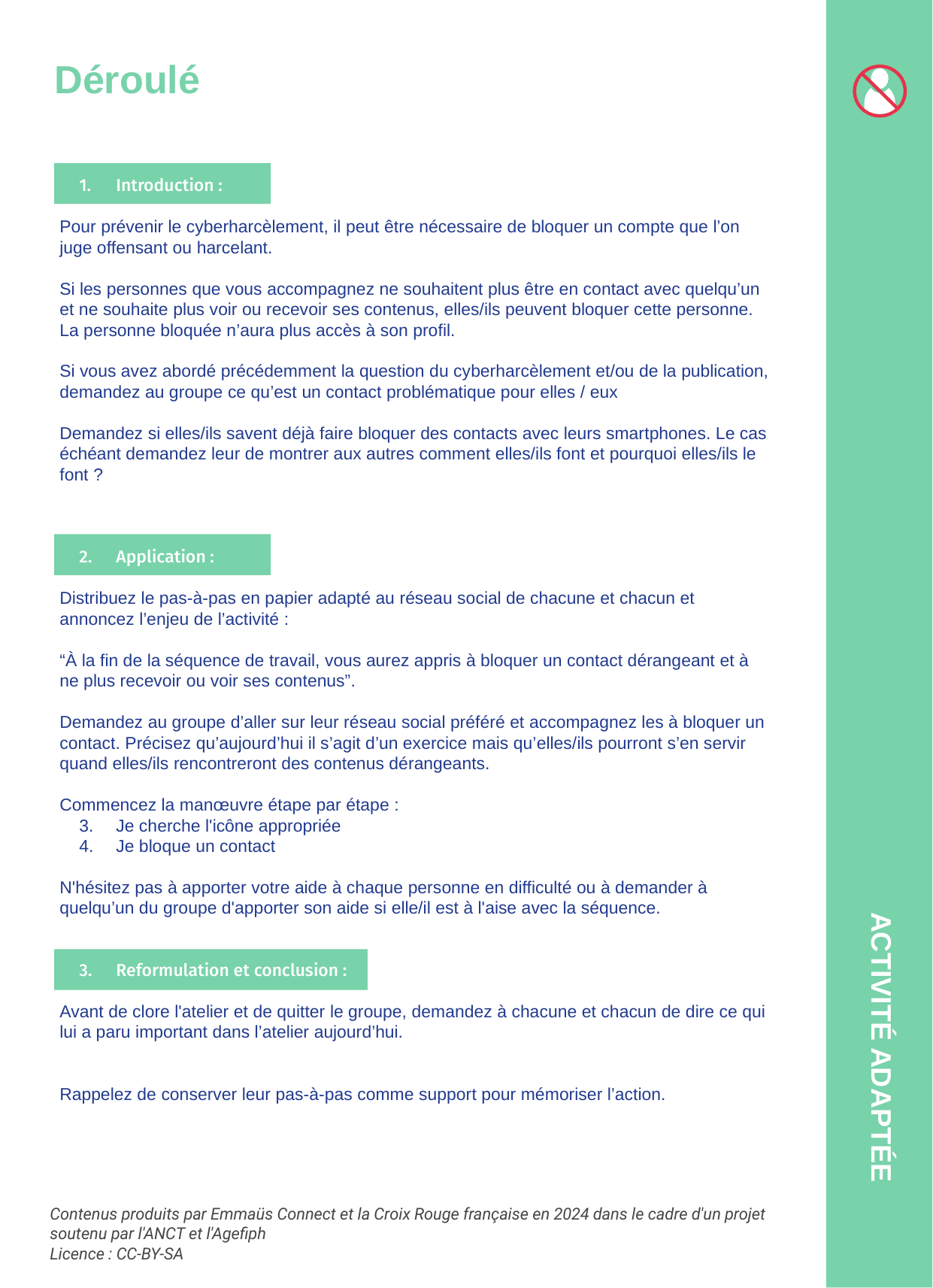

Déroulé

Introduction :

Pour prévenir le cyberharcèlement, il peut être nécessaire de bloquer un compte que l’on juge offensant ou harcelant.

Si les personnes que vous accompagnez ne souhaitent plus être en contact avec quelqu’un et ne souhaite plus voir ou recevoir ses contenus, elles/ils peuvent bloquer cette personne. La personne bloquée n’aura plus accès à son profil.

Si vous avez abordé précédemment la question du cyberharcèlement et/ou de la publication, demandez au groupe ce qu’est un contact problématique pour elles / eux

Demandez si elles/ils savent déjà faire bloquer des contacts avec leurs smartphones. Le cas échéant demandez leur de montrer aux autres comment elles/ils font et pourquoi elles/ils le font ?

Application :

Distribuez le pas-à-pas en papier adapté au réseau social de chacune et chacun et annoncez l’enjeu de l’activité :

“À la fin de la séquence de travail, vous aurez appris à bloquer un contact dérangeant et à ne plus recevoir ou voir ses contenus”.

Demandez au groupe d’aller sur leur réseau social préféré et accompagnez les à bloquer un contact. Précisez qu’aujourd’hui il s’agit d’un exercice mais qu’elles/ils pourront s’en servir quand elles/ils rencontreront des contenus dérangeants.

Commencez la manœuvre étape par étape :
Je cherche l'icône appropriée
Je bloque un contact

N'hésitez pas à apporter votre aide à chaque personne en difficulté ou à demander à quelqu’un du groupe d'apporter son aide si elle/il est à l'aise avec la séquence.

Reformulation et conclusion :

Avant de clore l'atelier et de quitter le groupe, demandez à chacune et chacun de dire ce qui lui a paru important dans l’atelier aujourd’hui.

Rappelez de conserver leur pas-à-pas comme support pour mémoriser l’action.

ACTIVITÉ ADAPTÉE